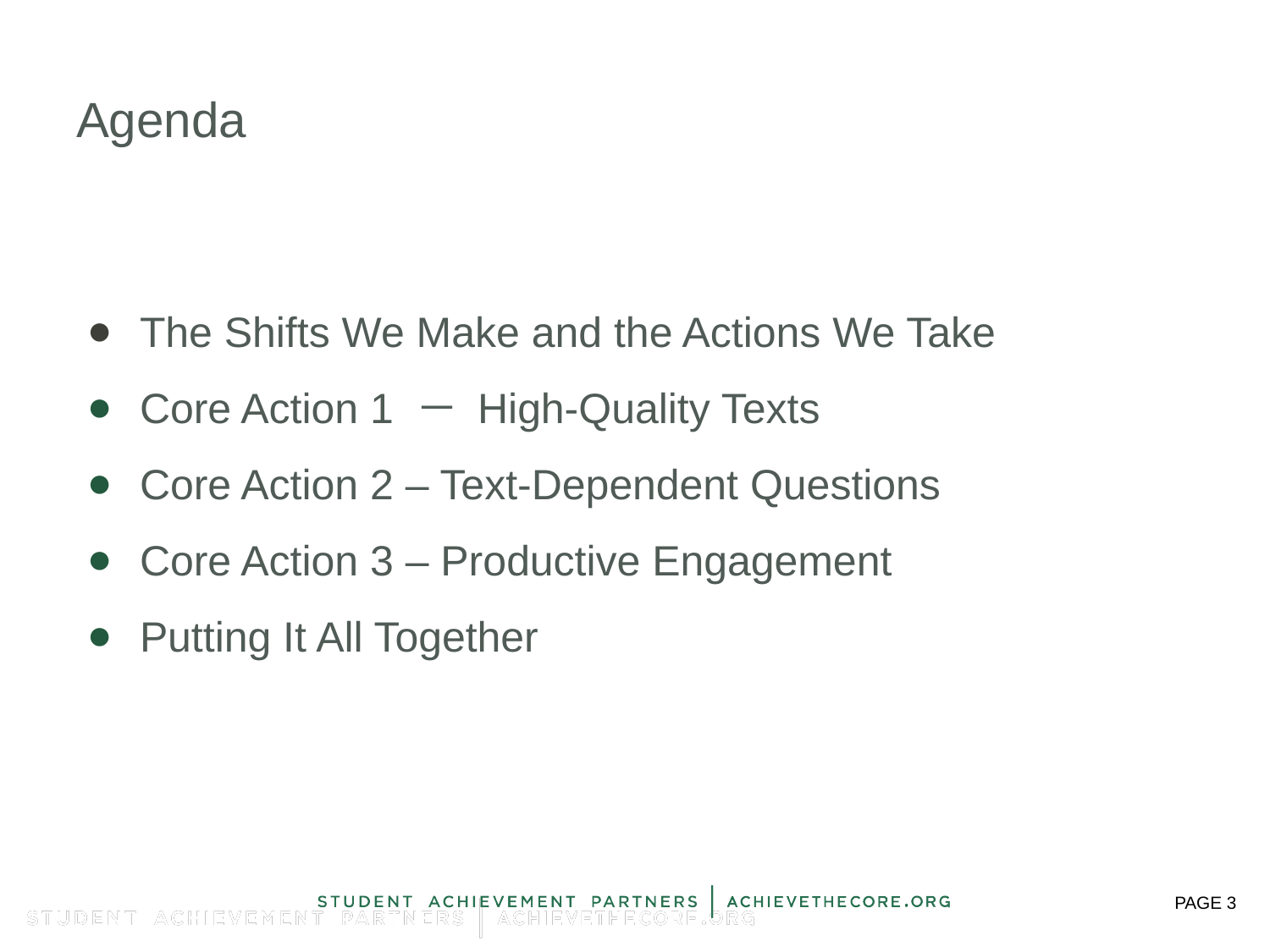

# Agenda

The Shifts We Make and the Actions We Take
Core Action 1 － High-Quality Texts
Core Action 2 – Text-Dependent Questions
Core Action 3 – Productive Engagement
Putting It All Together